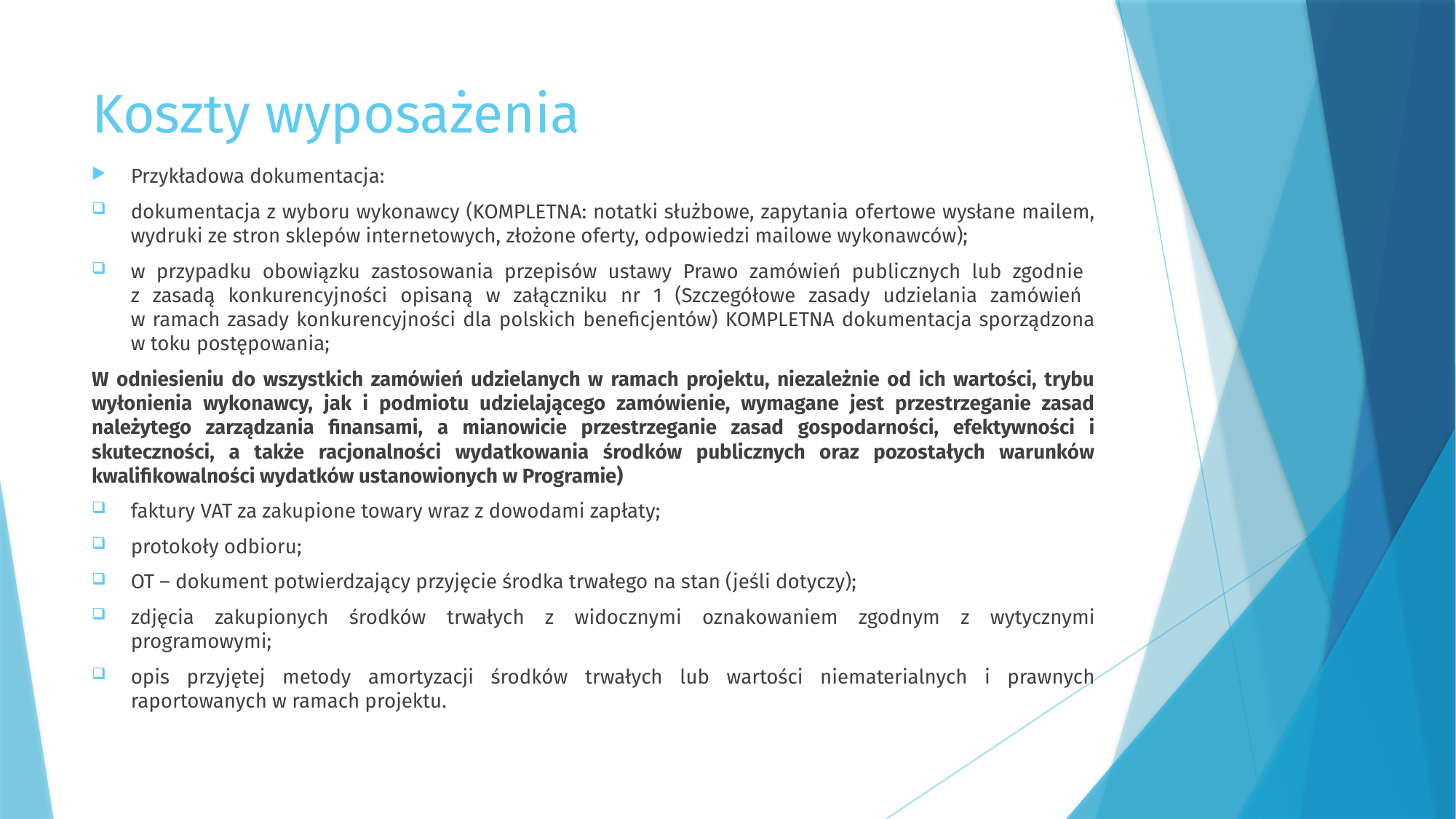

# Koszty wyposażenia
Przykładowa dokumentacja:
dokumentacja z wyboru wykonawcy (KOMPLETNA: notatki służbowe, zapytania ofertowe wysłane mailem, wydruki ze stron sklepów internetowych, złożone oferty, odpowiedzi mailowe wykonawców);
w przypadku obowiązku zastosowania przepisów ustawy Prawo zamówień publicznych lub zgodnie
z zasadą konkurencyjności opisaną w załączniku nr 1 (Szczegółowe zasady udzielania zamówień
w ramach zasady konkurencyjności dla polskich beneficjentów) KOMPLETNA dokumentacja sporządzona w toku postępowania;
W odniesieniu do wszystkich zamówień udzielanych w ramach projektu, niezależnie od ich wartości, trybu wyłonienia wykonawcy, jak i podmiotu udzielającego zamówienie, wymagane jest przestrzeganie zasad należytego zarządzania finansami, a mianowicie przestrzeganie zasad gospodarności, efektywności i skuteczności, a także racjonalności wydatkowania środków publicznych oraz pozostałych warunków kwalifikowalności wydatków ustanowionych w Programie)
faktury VAT za zakupione towary wraz z dowodami zapłaty;
protokoły odbioru;
OT – dokument potwierdzający przyjęcie środka trwałego na stan (jeśli dotyczy);
zdjęcia zakupionych środków trwałych z widocznymi oznakowaniem zgodnym z wytycznymi programowymi;
opis przyjętej metody amortyzacji środków trwałych lub wartości niematerialnych i prawnych raportowanych w ramach projektu.